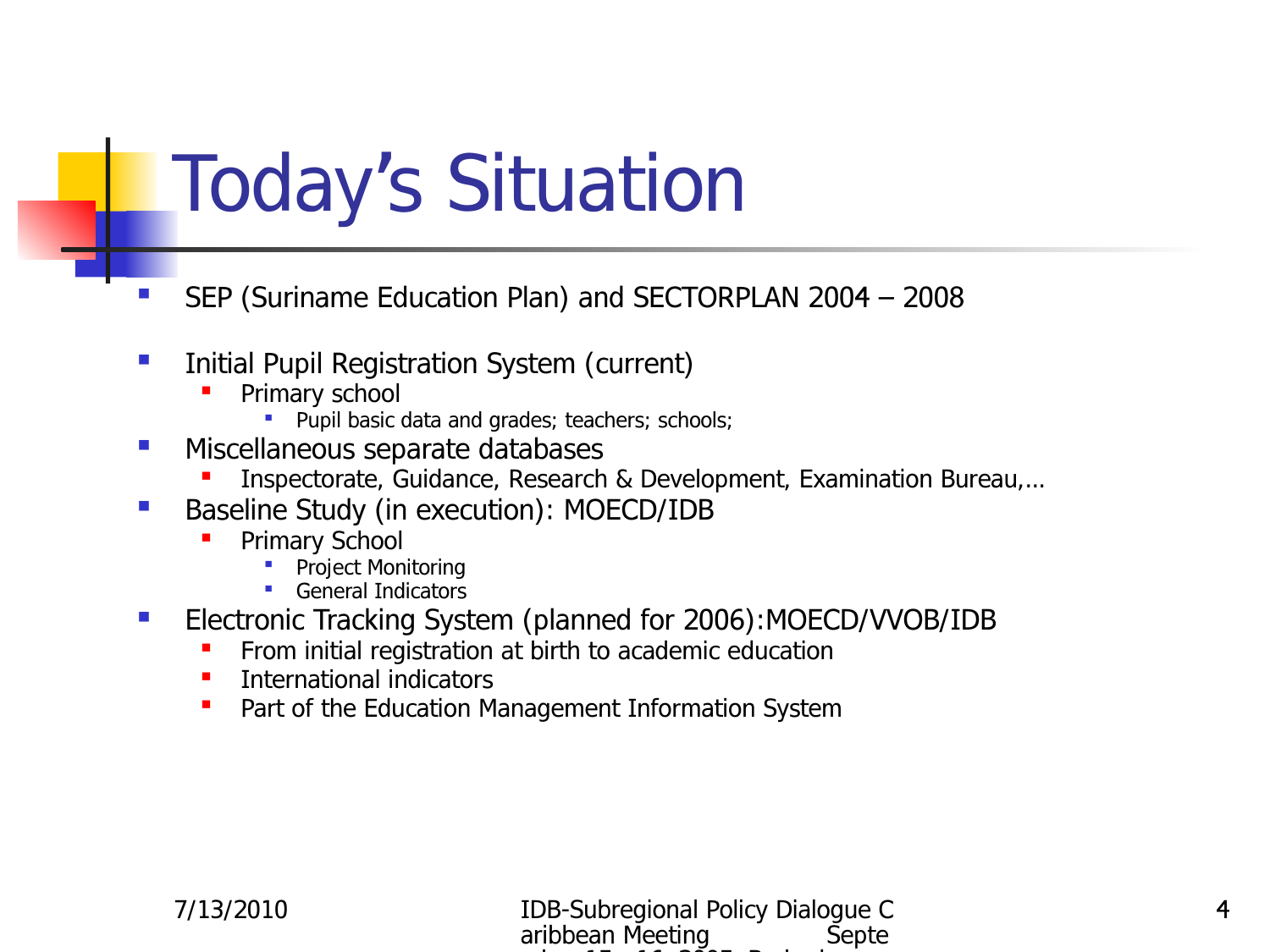

# Today’s Situation
SEP (Suriname Education Plan) and SECTORPLAN 2004 – 2008

Initial Pupil Registration System (current)
Primary school
Pupil basic data and grades; teachers; schools;
Miscellaneous separate databases
Inspectorate, Guidance, Research & Development, Examination Bureau,…
Baseline Study (in execution): MOECD/IDB
Primary School
Project Monitoring
General Indicators
Electronic Tracking System (planned for 2006):MOECD/VVOB/IDB
From initial registration at birth to academic education
International indicators
Part of the Education Management Information System

7/13/2010
IDB-Subregional Policy Dialogue Caribbean Meeting               September 15 - 16, 2005, Barbados
4